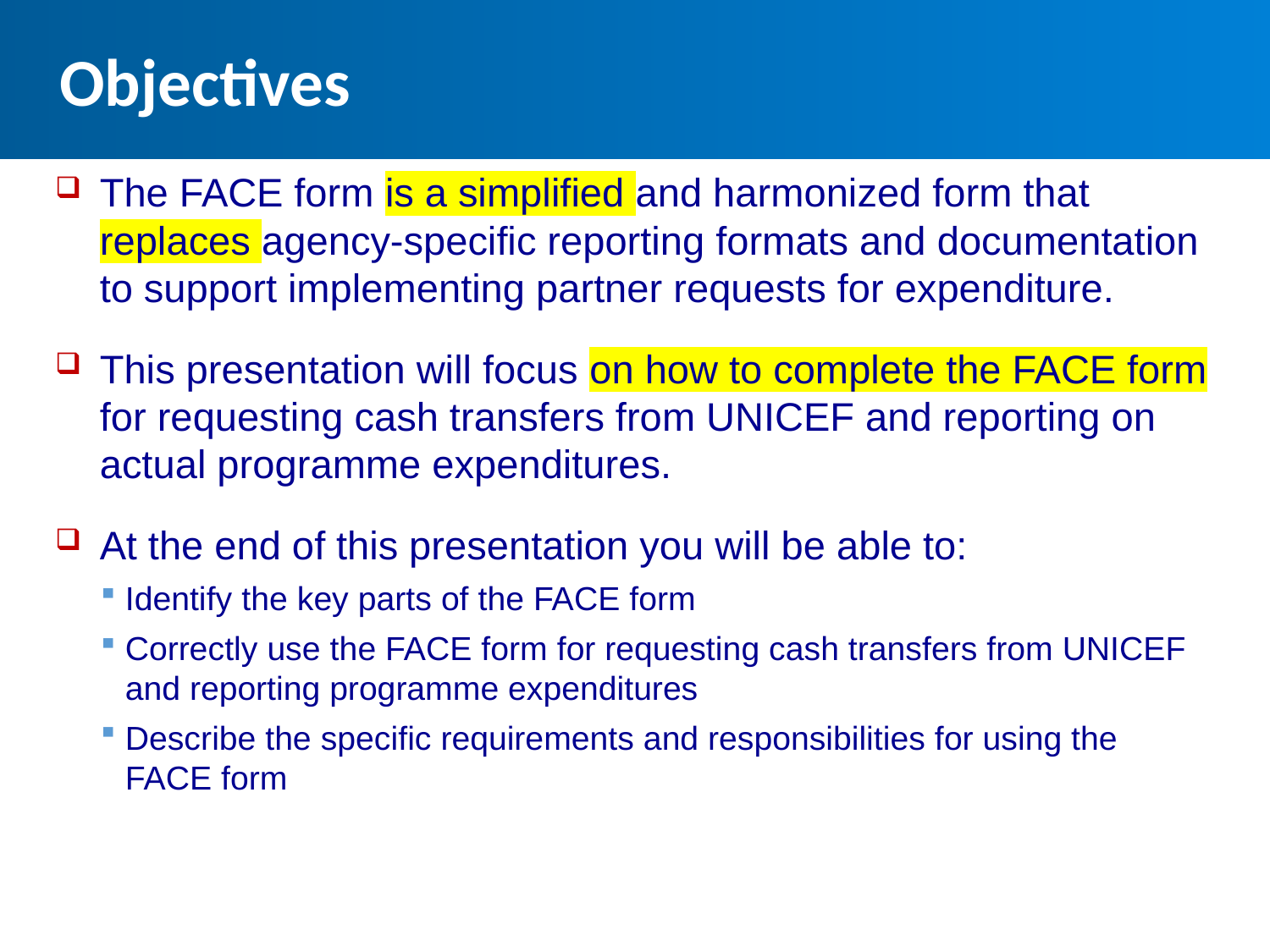

# Objectives
The FACE form is a simplified and harmonized form that replaces agency-specific reporting formats and documentation to support implementing partner requests for expenditure.
This presentation will focus on how to complete the FACE form for requesting cash transfers from UNICEF and reporting on actual programme expenditures.
At the end of this presentation you will be able to:
Identify the key parts of the FACE form
Correctly use the FACE form for requesting cash transfers from UNICEF and reporting programme expenditures
Describe the specific requirements and responsibilities for using the FACE form